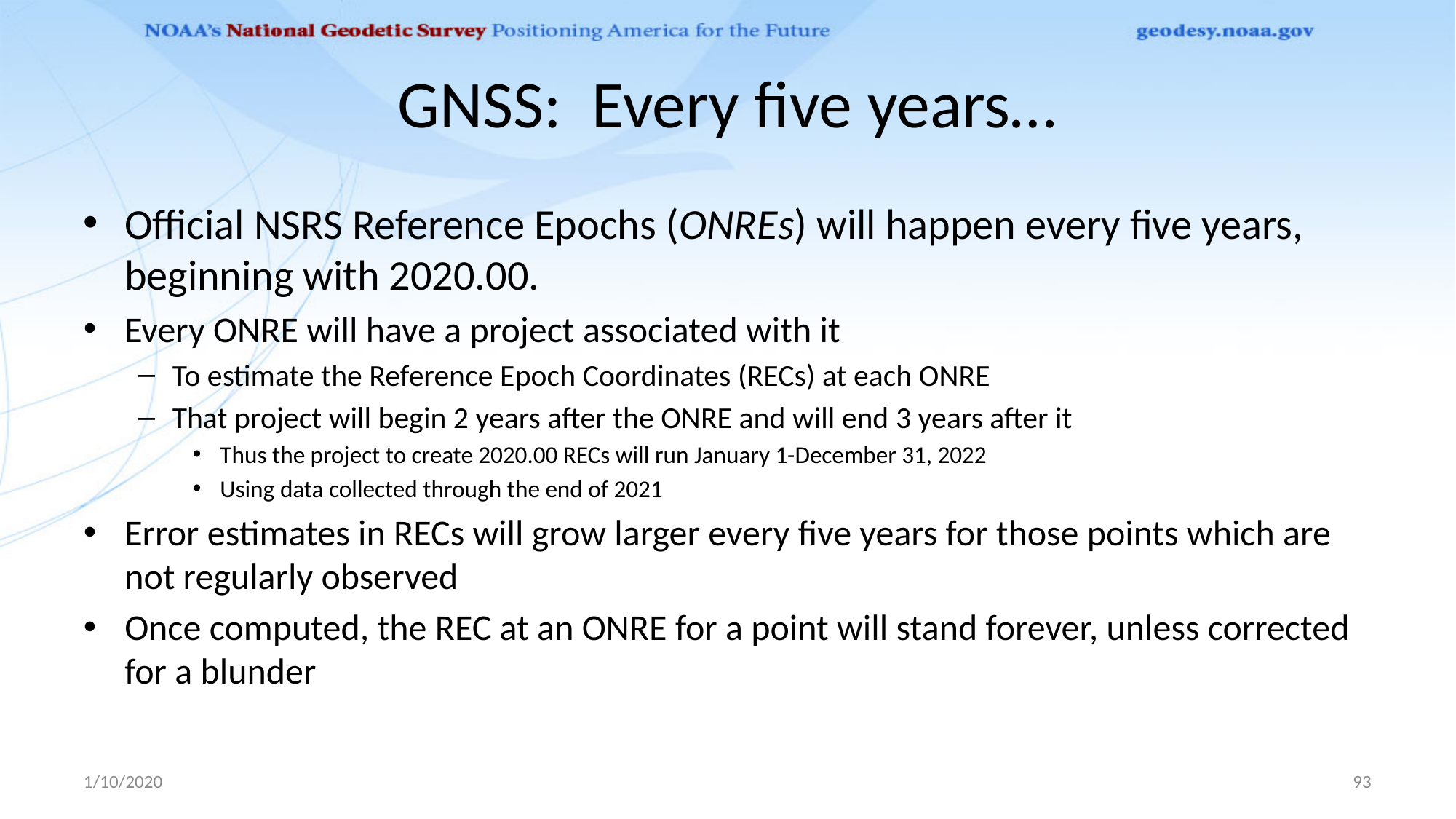

# GNSS:  Every five years…
Official NSRS Reference Epochs (ONREs) will happen every five years, beginning with 2020.00.
Every ONRE will have a project associated with it
To estimate the Reference Epoch Coordinates (RECs) at each ONRE
That project will begin 2 years after the ONRE and will end 3 years after it
Thus the project to create 2020.00 RECs will run January 1-December 31, 2022
Using data collected through the end of 2021
Error estimates in RECs will grow larger every five years for those points which are not regularly observed
Once computed, the REC at an ONRE for a point will stand forever, unless corrected for a blunder

1/10/2020
93